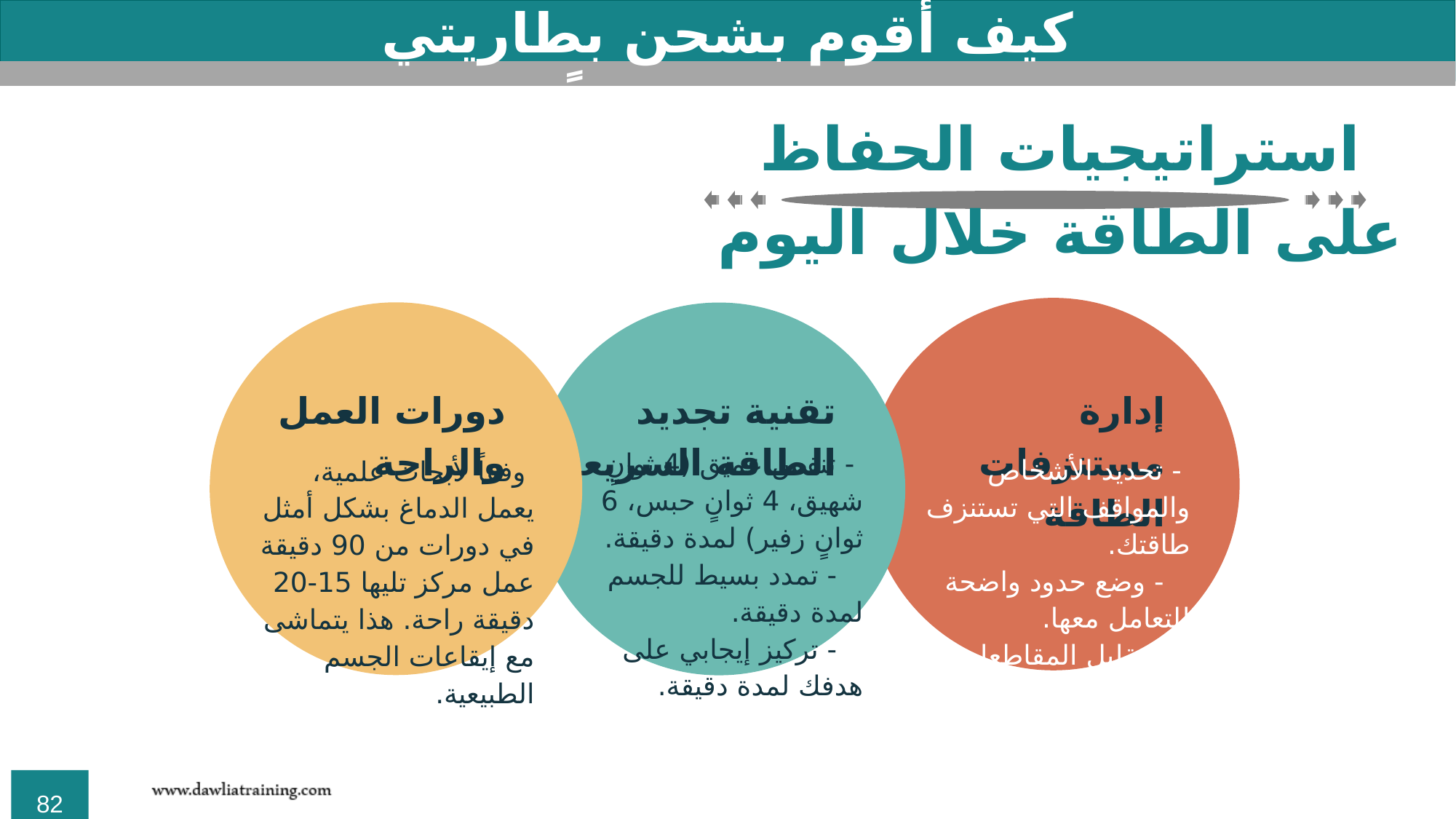

كيف أقوم بشحن بطاريتي الداخلية يومياً؟
استراتيجيات الحفاظ على الطاقة خلال اليوم

إدارة مستنزفات الطاقة
 - تحديد الأشخاص والمواقف التي تستنزف طاقتك.
   - وضع حدود واضحة للتعامل معها.
   - تقليل المقاطعات والتشتت الرقمي.

دورات العمل والراحة
 وفقاً لأبحاث علمية، يعمل الدماغ بشكل أمثل في دورات من 90 دقيقة عمل مركز تليها 15-20 دقيقة راحة. هذا يتماشى مع إيقاعات الجسم الطبيعية.

تقنية تجديد الطاقة السريعة
 - تنفس عميق (4 ثوانٍ شهيق، 4 ثوانٍ حبس، 6 ثوانٍ زفير) لمدة دقيقة.
   - تمدد بسيط للجسم لمدة دقيقة.
   - تركيز إيجابي على هدفك لمدة دقيقة.